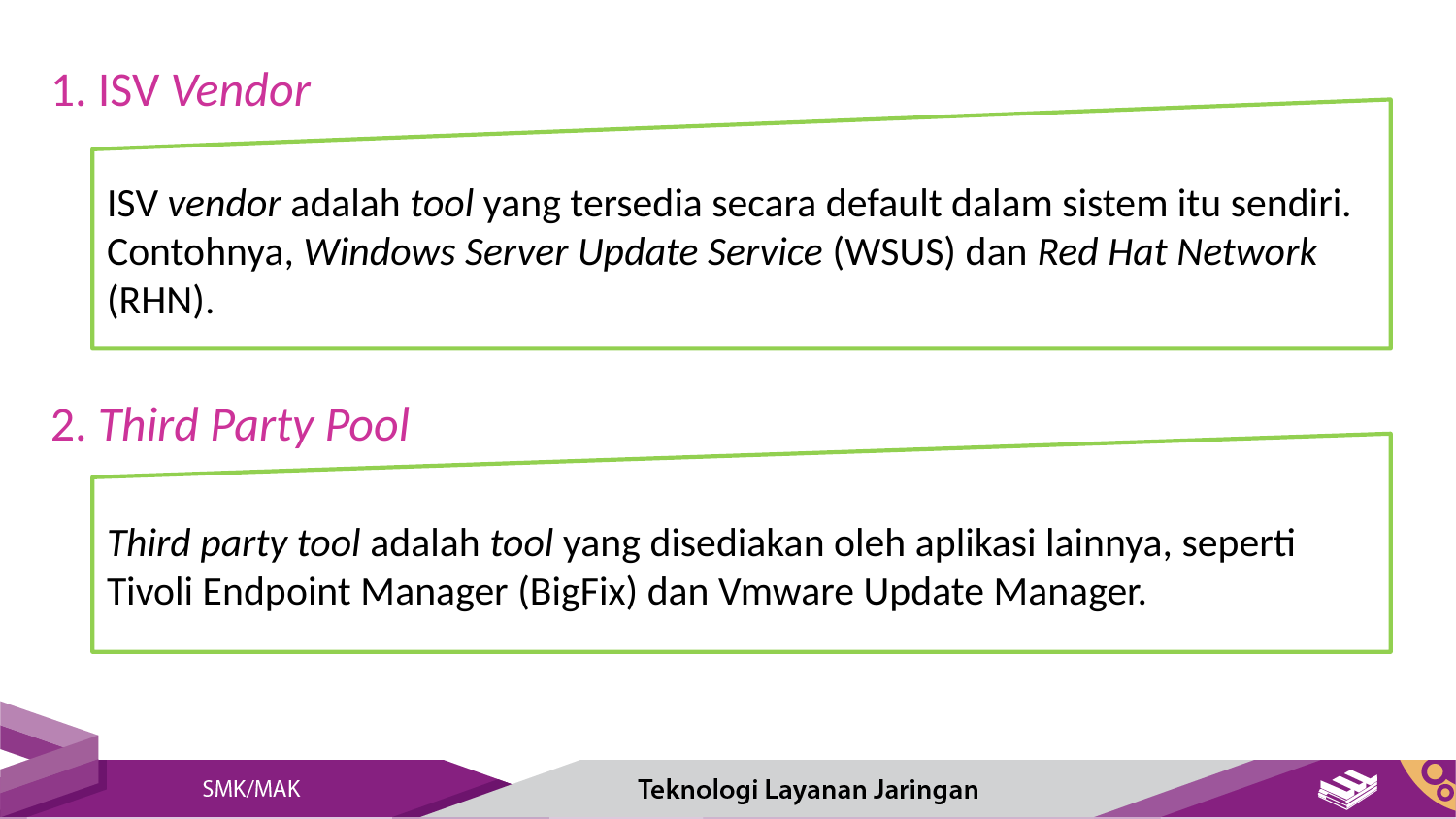

1. ISV Vendor
ISV vendor adalah tool yang tersedia secara default dalam sistem itu sendiri. Contohnya, Windows Server Update Service (WSUS) dan Red Hat Network (RHN).
2. Third Party Pool
Third party tool adalah tool yang disediakan oleh aplikasi lainnya, seperti Tivoli Endpoint Manager (BigFix) dan Vmware Update Manager.